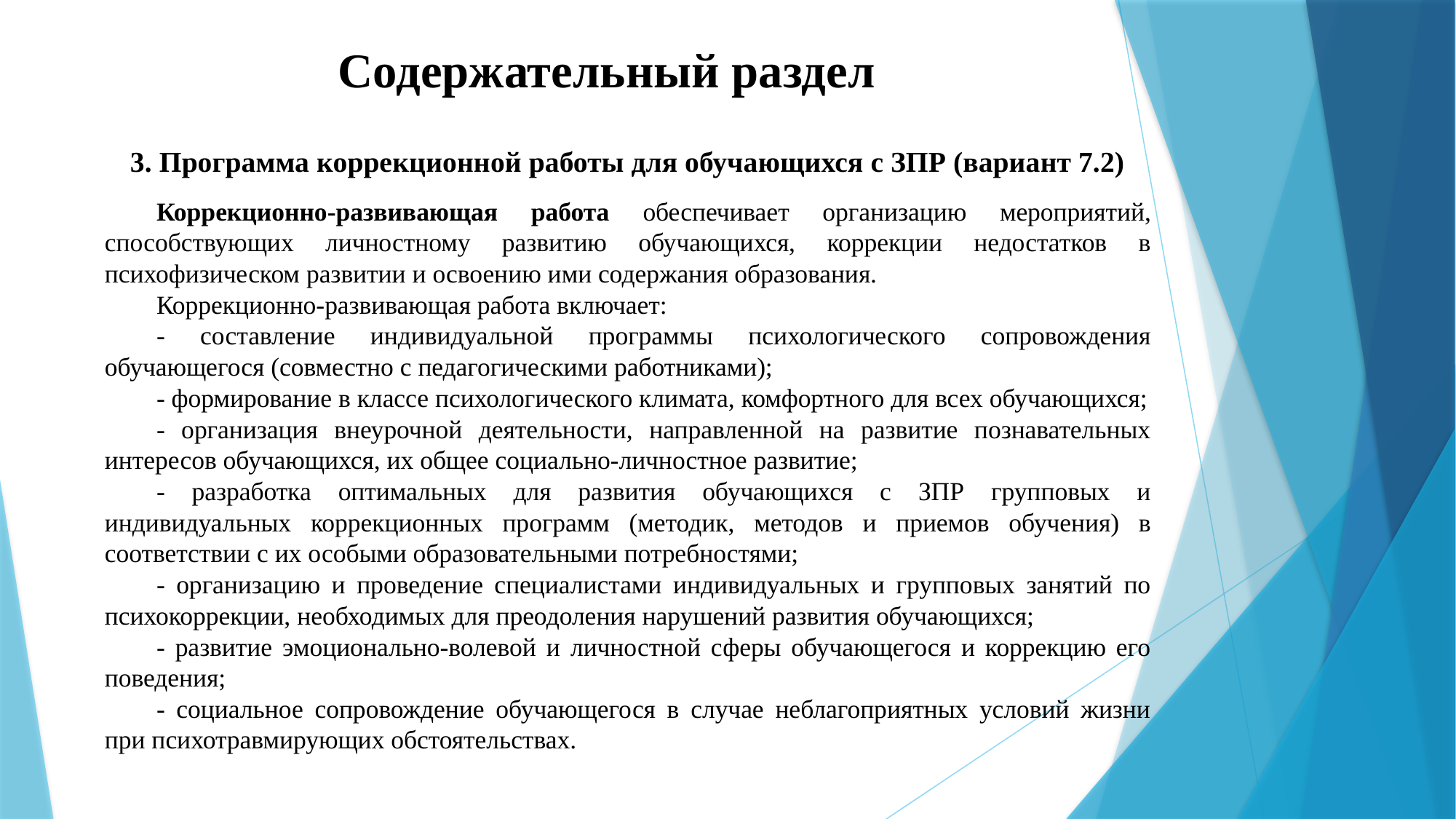

# Содержательный раздел
3. Программа коррекционной работы для обучающихся с ЗПР (вариант 7.2)
Коррекционно-развивающая работа обеспечивает организацию мероприятий, способствующих личностному развитию обучающихся, коррекции недостатков в психофизическом развитии и освоению ими содержания образования.
Коррекционно-развивающая работа включает:
- составление индивидуальной программы психологического сопровождения обучающегося (совместно с педагогическими работниками);
- формирование в классе психологического климата, комфортного для всех обучающихся;
- организация внеурочной деятельности, направленной на развитие познавательных интересов обучающихся, их общее социально-личностное развитие;
- разработка оптимальных для развития обучающихся с ЗПР групповых и индивидуальных коррекционных программ (методик, методов и приемов обучения) в соответствии с их особыми образовательными потребностями;
- организацию и проведение специалистами индивидуальных и групповых занятий по психокоррекции, необходимых для преодоления нарушений развития обучающихся;
- развитие эмоционально-волевой и личностной сферы обучающегося и коррекцию его поведения;
- социальное сопровождение обучающегося в случае неблагоприятных условий жизни при психотравмирующих обстоятельствах.